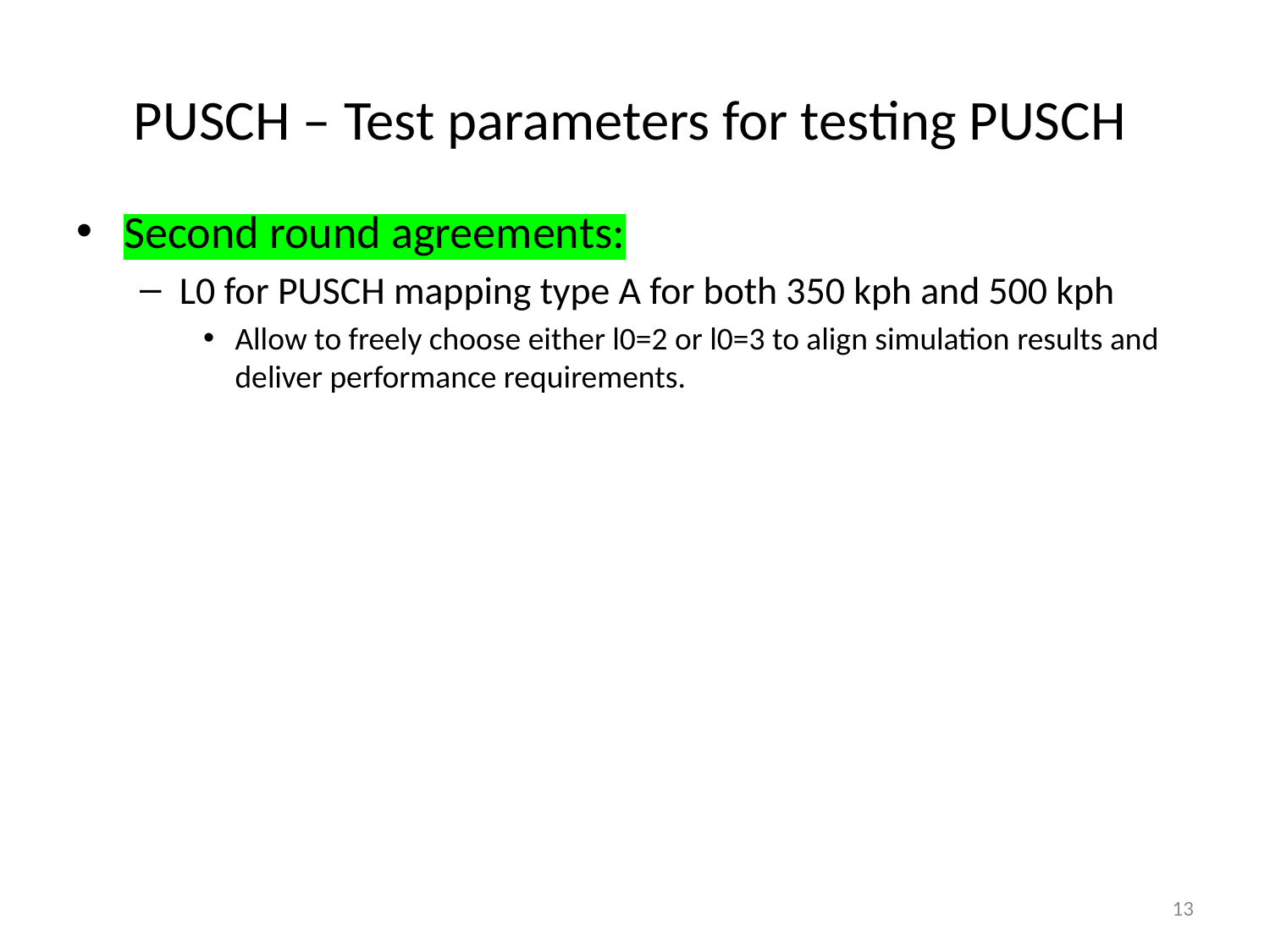

# PUSCH – Test parameters for testing PUSCH
Second round agreements:
L0 for PUSCH mapping type A for both 350 kph and 500 kph
Allow to freely choose either l0=2 or l0=3 to align simulation results and deliver performance requirements.
13